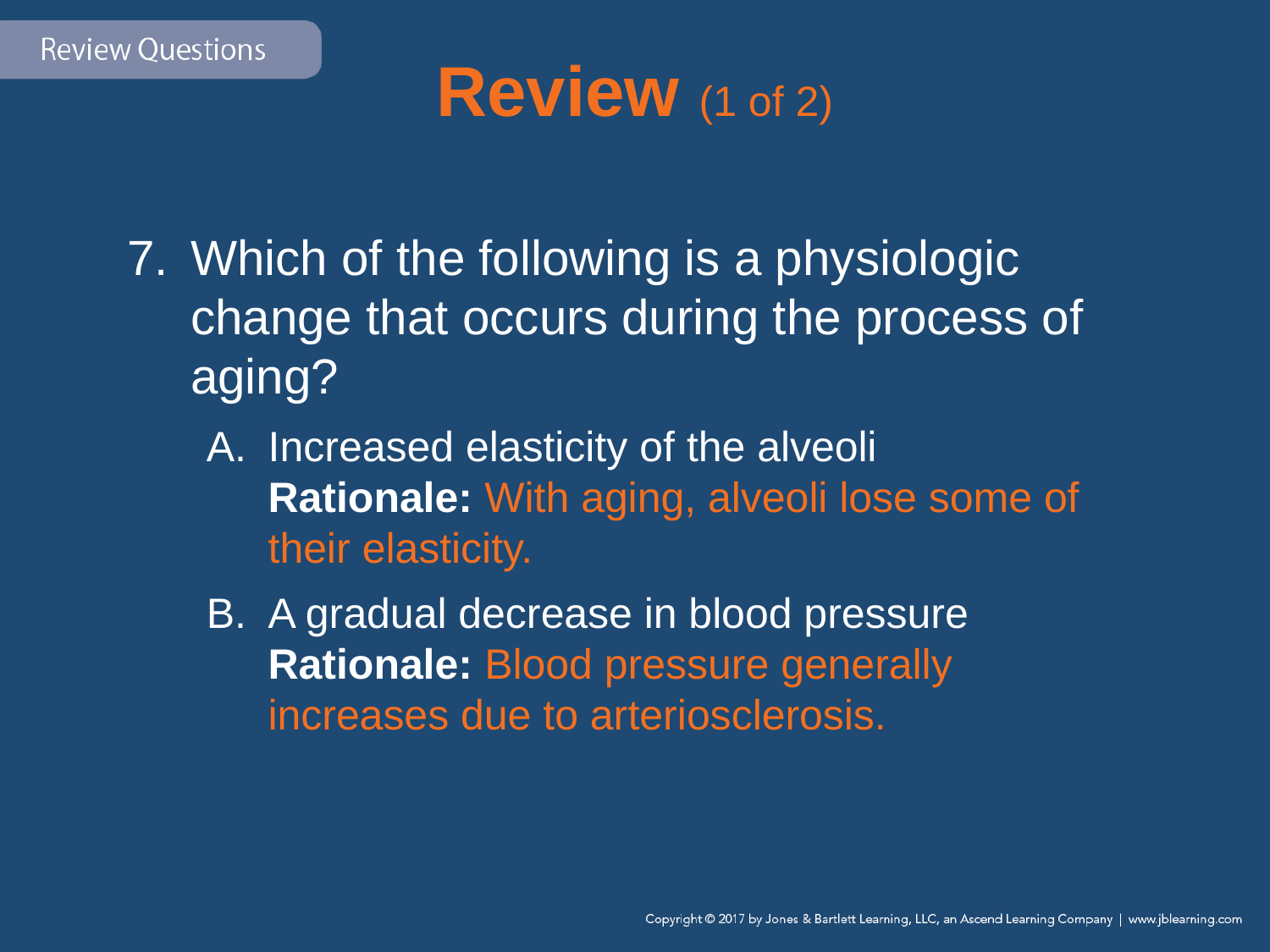

# Review (1 of 2)
Which of the following is a physiologic change that occurs during the process of aging?
Increased elasticity of the alveoli
Rationale: With aging, alveoli lose some of their elasticity.
A gradual decrease in blood pressure
Rationale: Blood pressure generally increases due to arteriosclerosis.